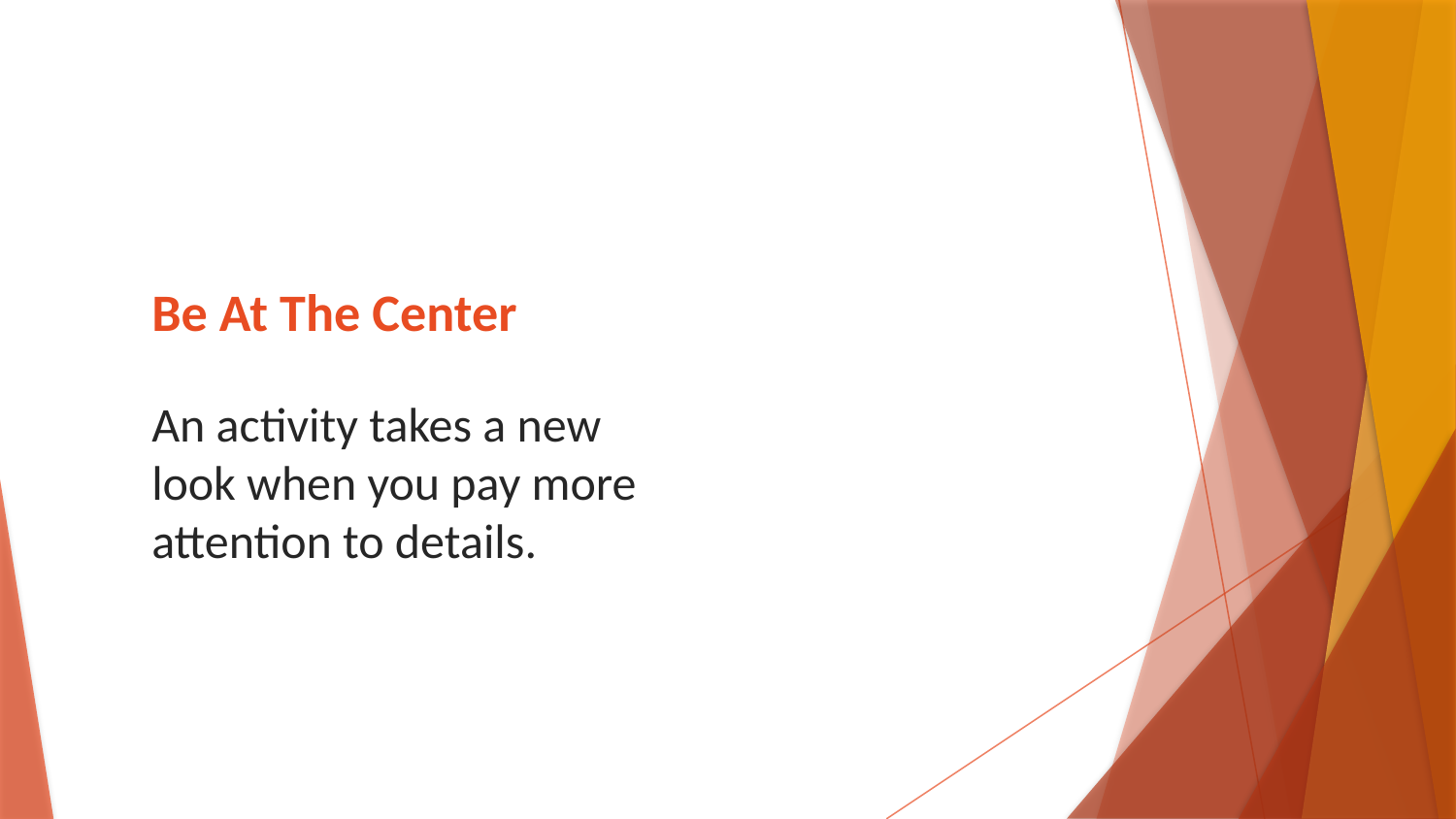

# Be At The Center
An activity takes a new look when you pay more attention to details.